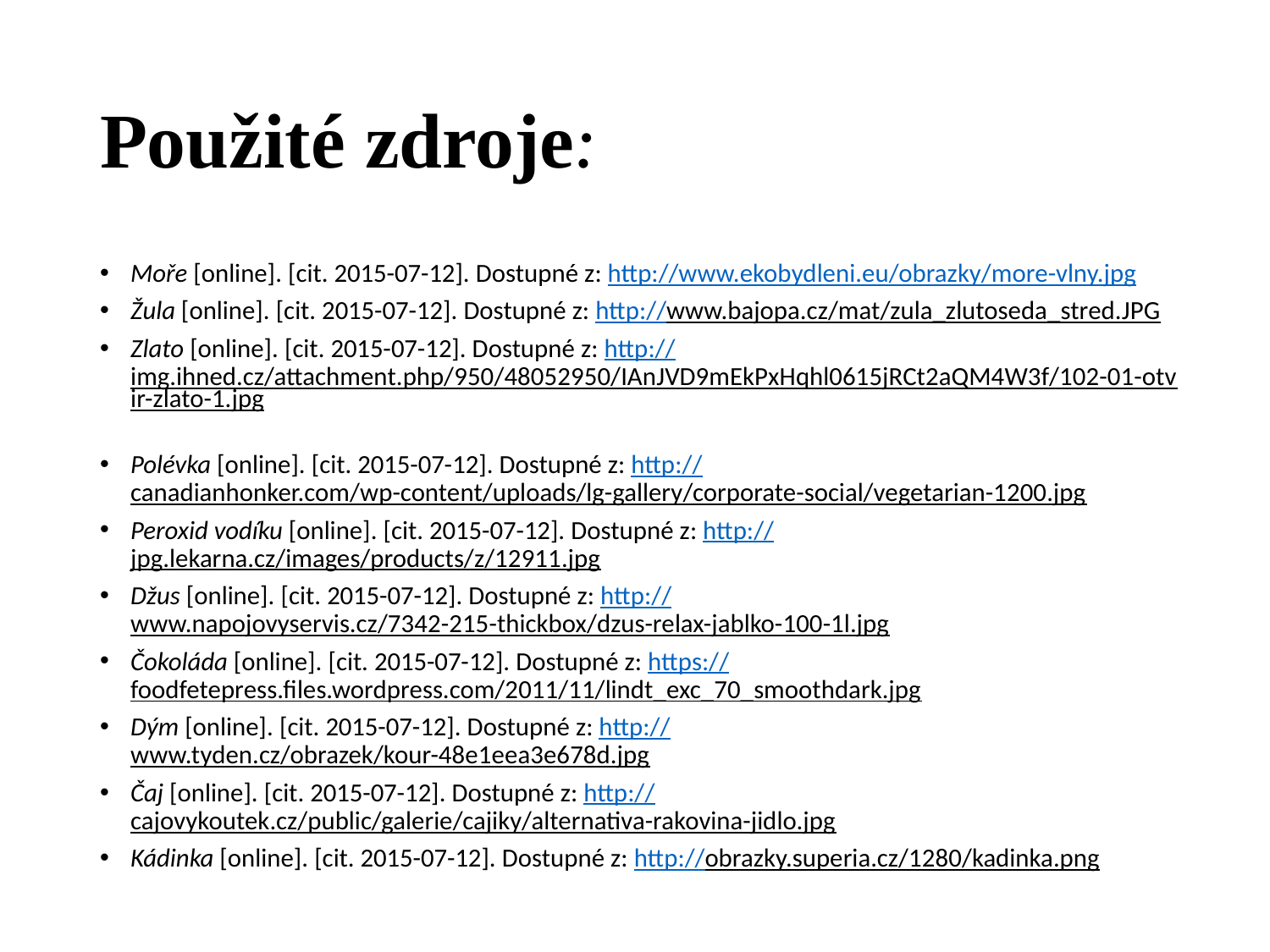

# Použité zdroje:
Moře [online]. [cit. 2015-07-12]. Dostupné z: http://www.ekobydleni.eu/obrazky/more-vlny.jpg
Žula [online]. [cit. 2015-07-12]. Dostupné z: http://www.bajopa.cz/mat/zula_zlutoseda_stred.JPG
Zlato [online]. [cit. 2015-07-12]. Dostupné z: http://img.ihned.cz/attachment.php/950/48052950/IAnJVD9mEkPxHqhl0615jRCt2aQM4W3f/102-01-otvir-zlato-1.jpg
Polévka [online]. [cit. 2015-07-12]. Dostupné z: http://canadianhonker.com/wp-content/uploads/lg-gallery/corporate-social/vegetarian-1200.jpg
Peroxid vodíku [online]. [cit. 2015-07-12]. Dostupné z: http://jpg.lekarna.cz/images/products/z/12911.jpg
Džus [online]. [cit. 2015-07-12]. Dostupné z: http://www.napojovyservis.cz/7342-215-thickbox/dzus-relax-jablko-100-1l.jpg
Čokoláda [online]. [cit. 2015-07-12]. Dostupné z: https://foodfetepress.files.wordpress.com/2011/11/lindt_exc_70_smoothdark.jpg
Dým [online]. [cit. 2015-07-12]. Dostupné z: http://www.tyden.cz/obrazek/kour-48e1eea3e678d.jpg
Čaj [online]. [cit. 2015-07-12]. Dostupné z: http://cajovykoutek.cz/public/galerie/cajiky/alternativa-rakovina-jidlo.jpg
Kádinka [online]. [cit. 2015-07-12]. Dostupné z: http://obrazky.superia.cz/1280/kadinka.png